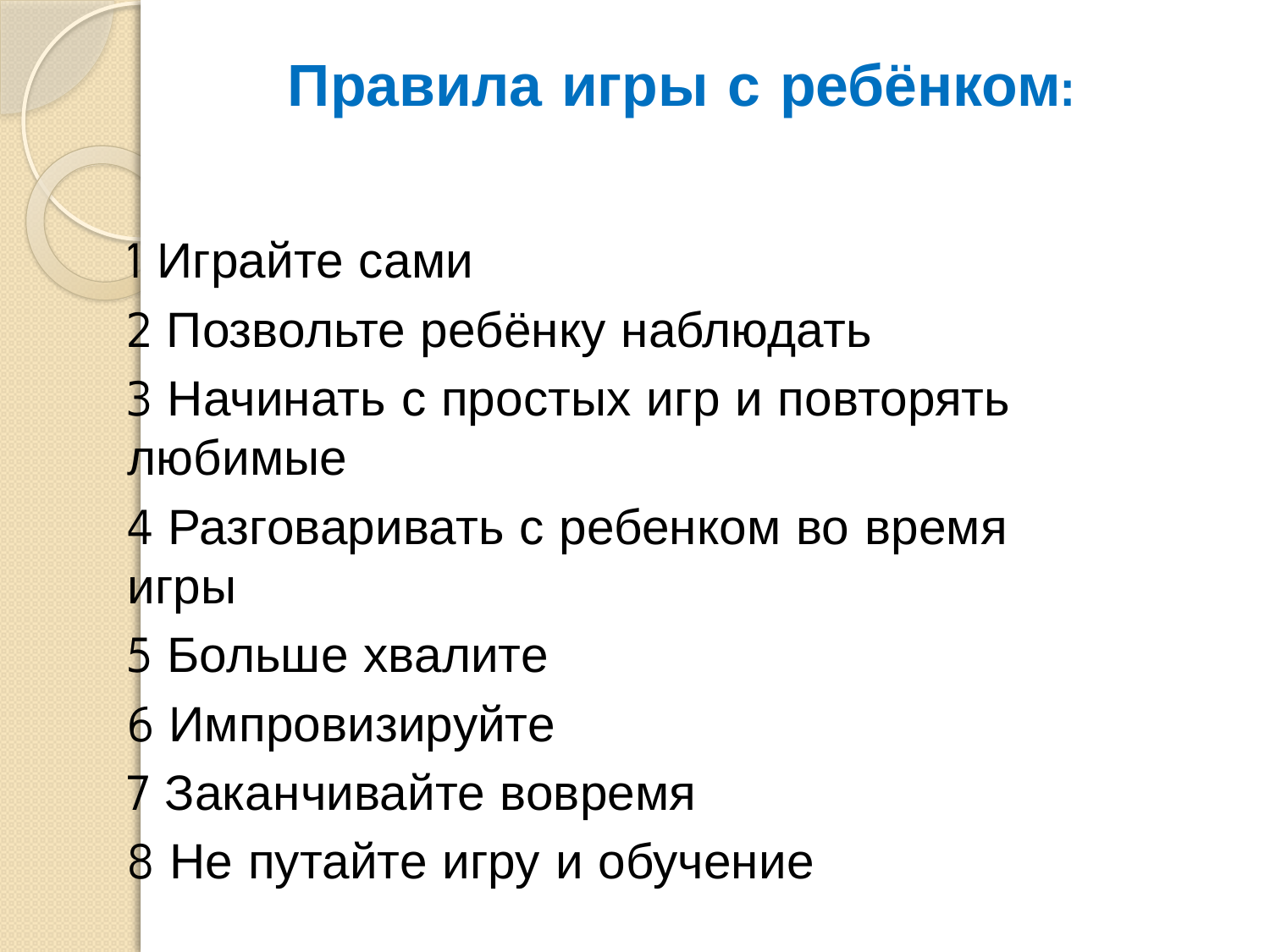

# Правила игры с ребёнком:
1 Играйте сами
2 Позвольте ребёнку наблюдать
3 Начинать с простых игр и повторять любимые
4 Разговаривать с ребенком во время игры
5 Больше хвалите
6 Импровизируйте
7 Заканчивайте вовремя
8 Не путайте игру и обучение